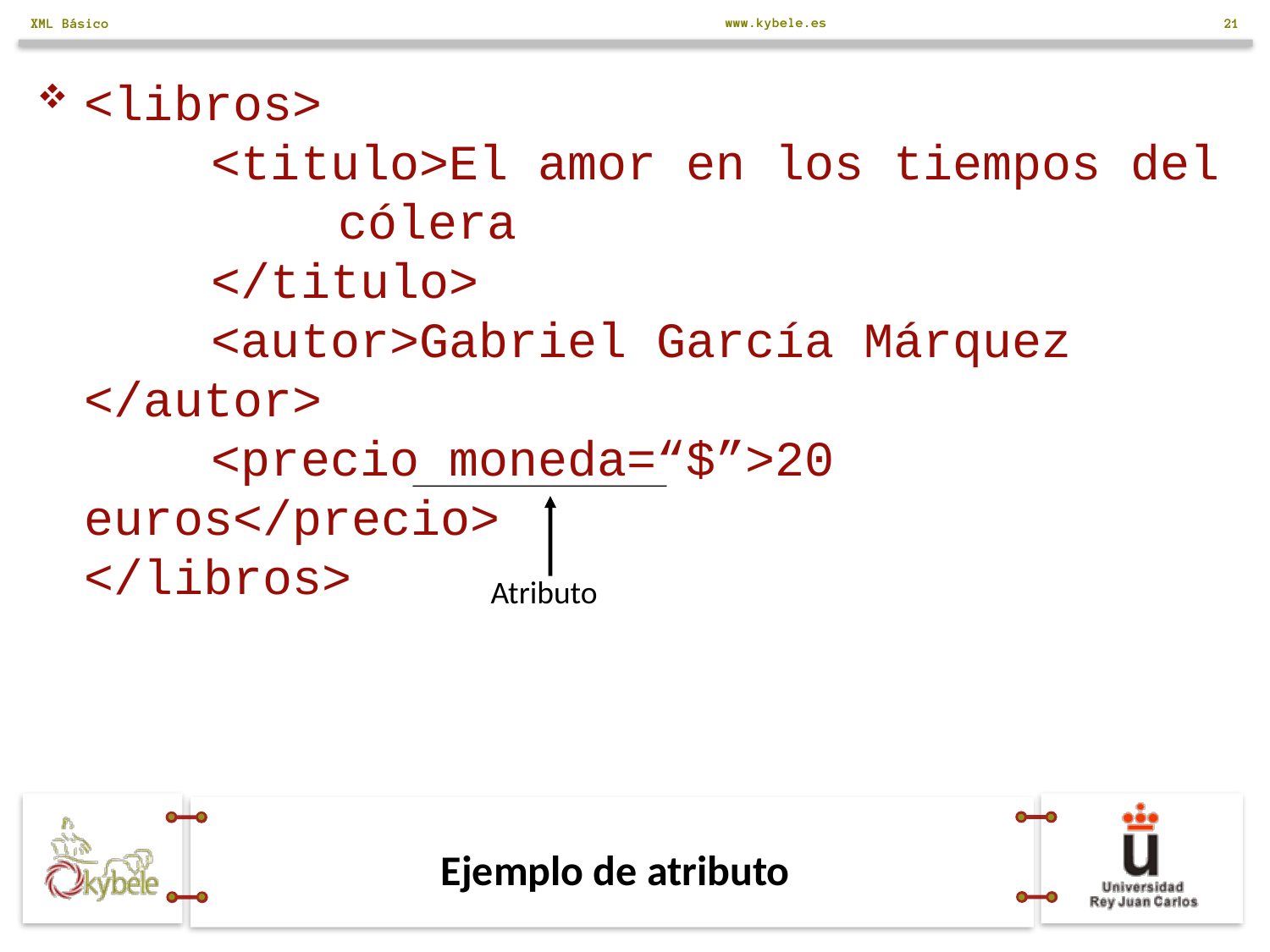

XML Básico
21
<libros>
	<titulo>El amor en los tiempos del 		cólera
	</titulo>
	<autor>Gabriel García Márquez 	</autor>
	<precio moneda=“$”>20 euros</precio>
</libros>

Atributo
# Ejemplo de atributo